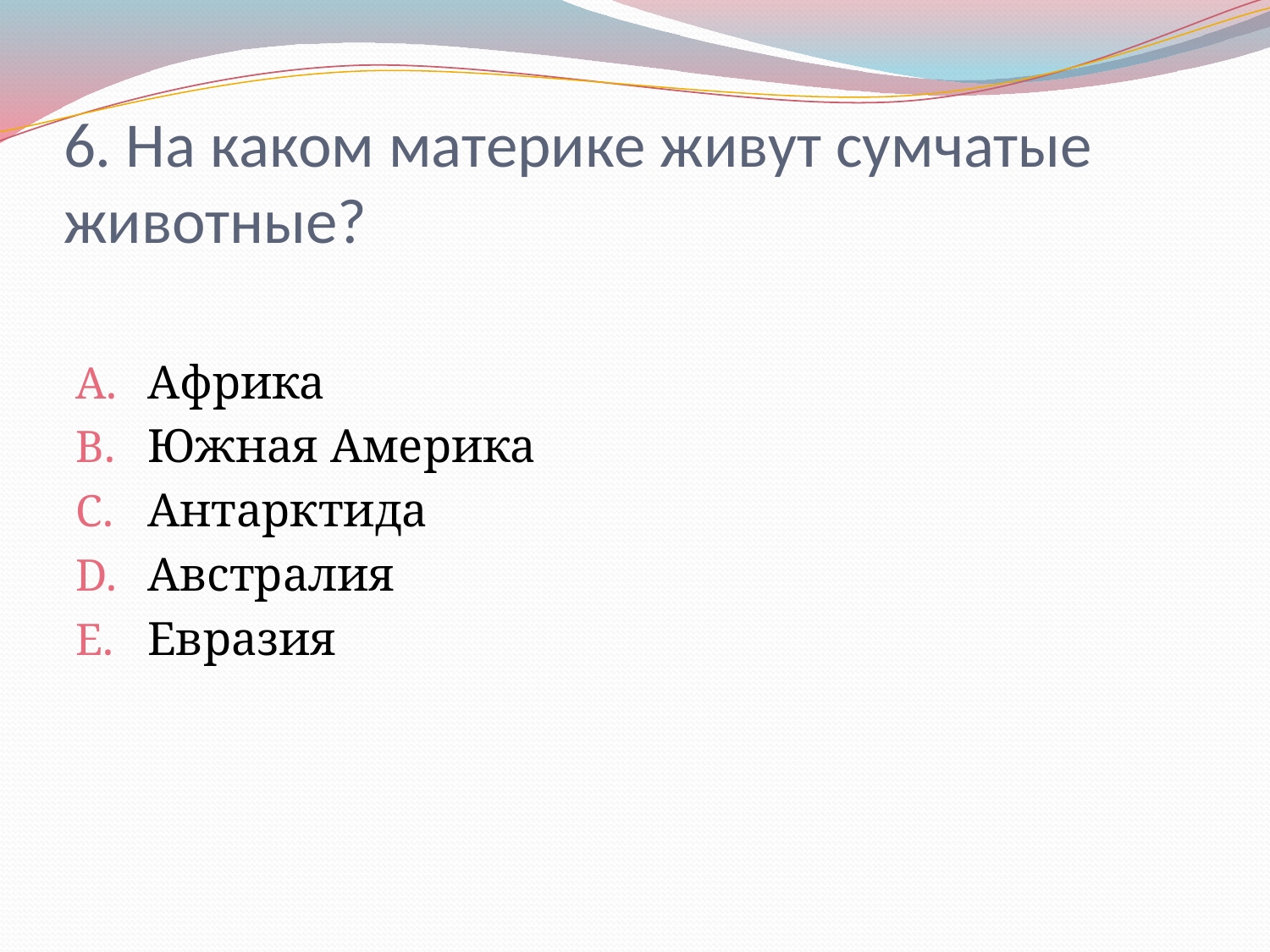

# 6. На каком материке живут сумчатые животные?
Африка
Южная Америка
Антарктида
Австралия
Евразия